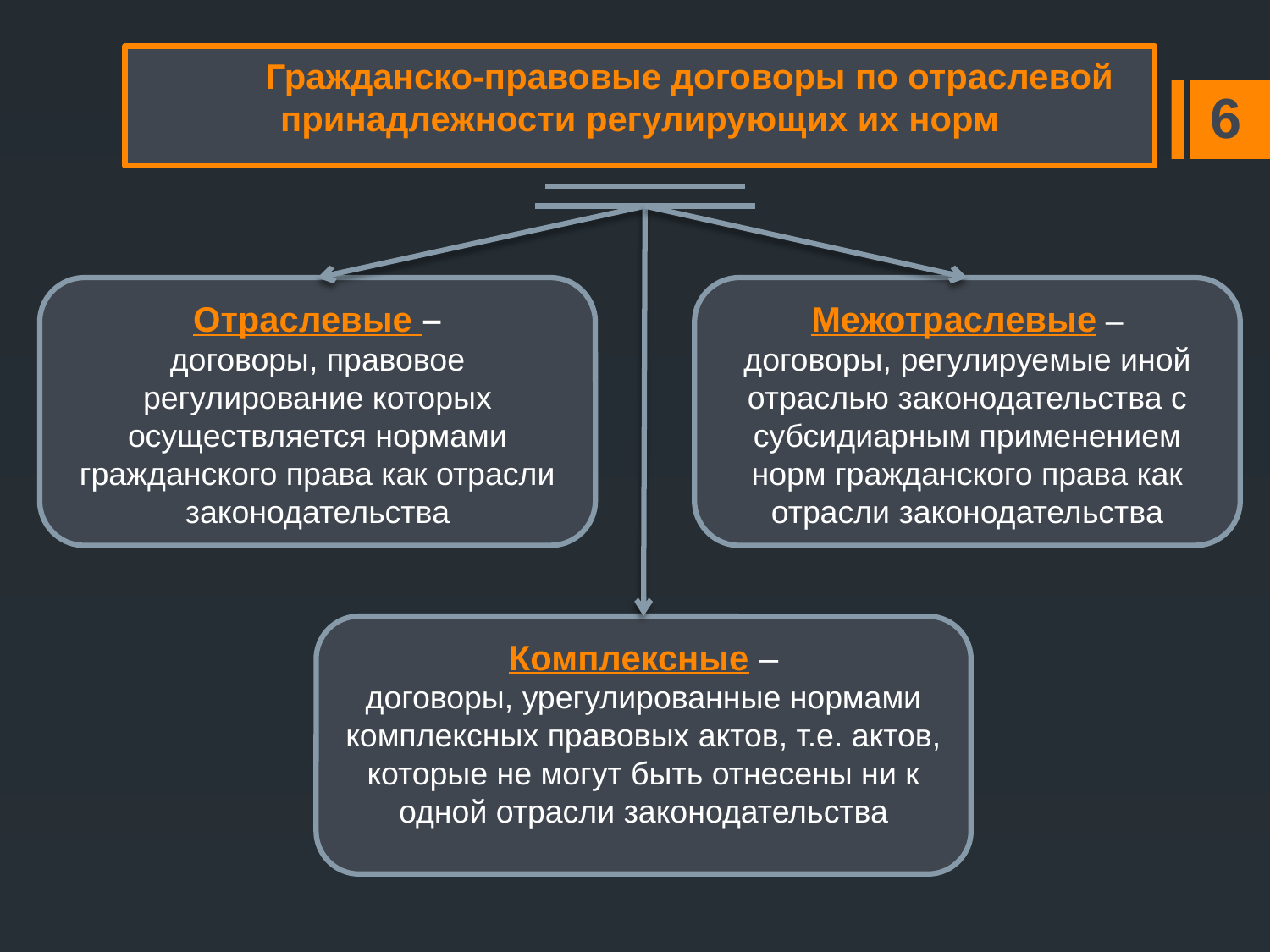

Гражданско-правовые договоры по отраслевой принадлежности регулирующих их норм

 6

Отраслевые –
договоры, правовое регулирование которых осуществляется нормами гражданского права как отрасли законодательства
Межотраслевые –
договоры, регулируемые иной отраслью законодательства с субсидиарным применением норм гражданского права как отрасли законодательства
Комплексные –
договоры, урегулированные нормами комплексных правовых актов, т.е. актов, которые не могут быть отнесены ни к одной отрасли законодательства